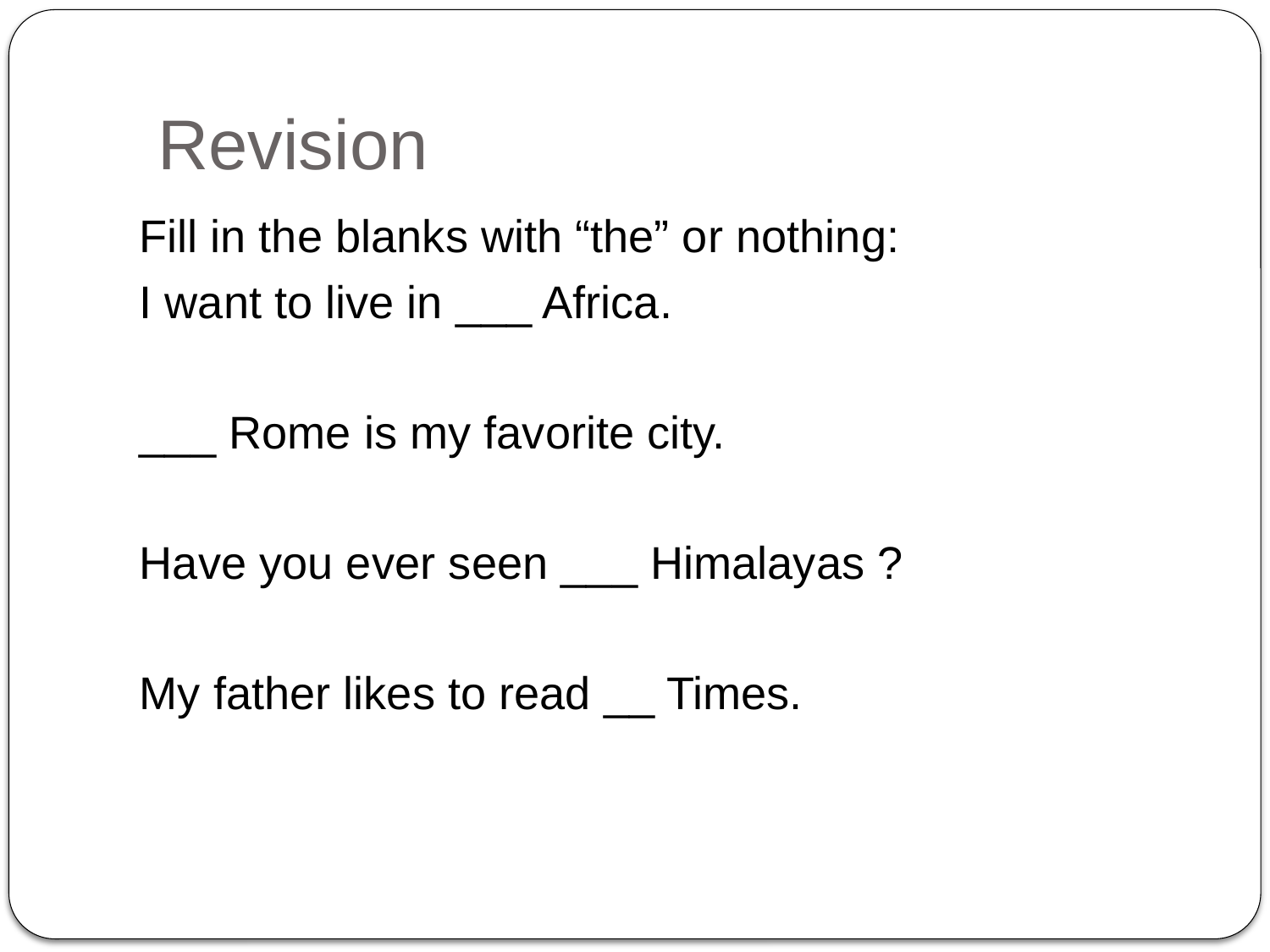

# Revision
Fill in the blanks with “the” or nothing:
I want to live in ___ Africa.

___ Rome is my favorite city.

Have you ever seen ___ Himalayas ?

My father likes to read __ Times.